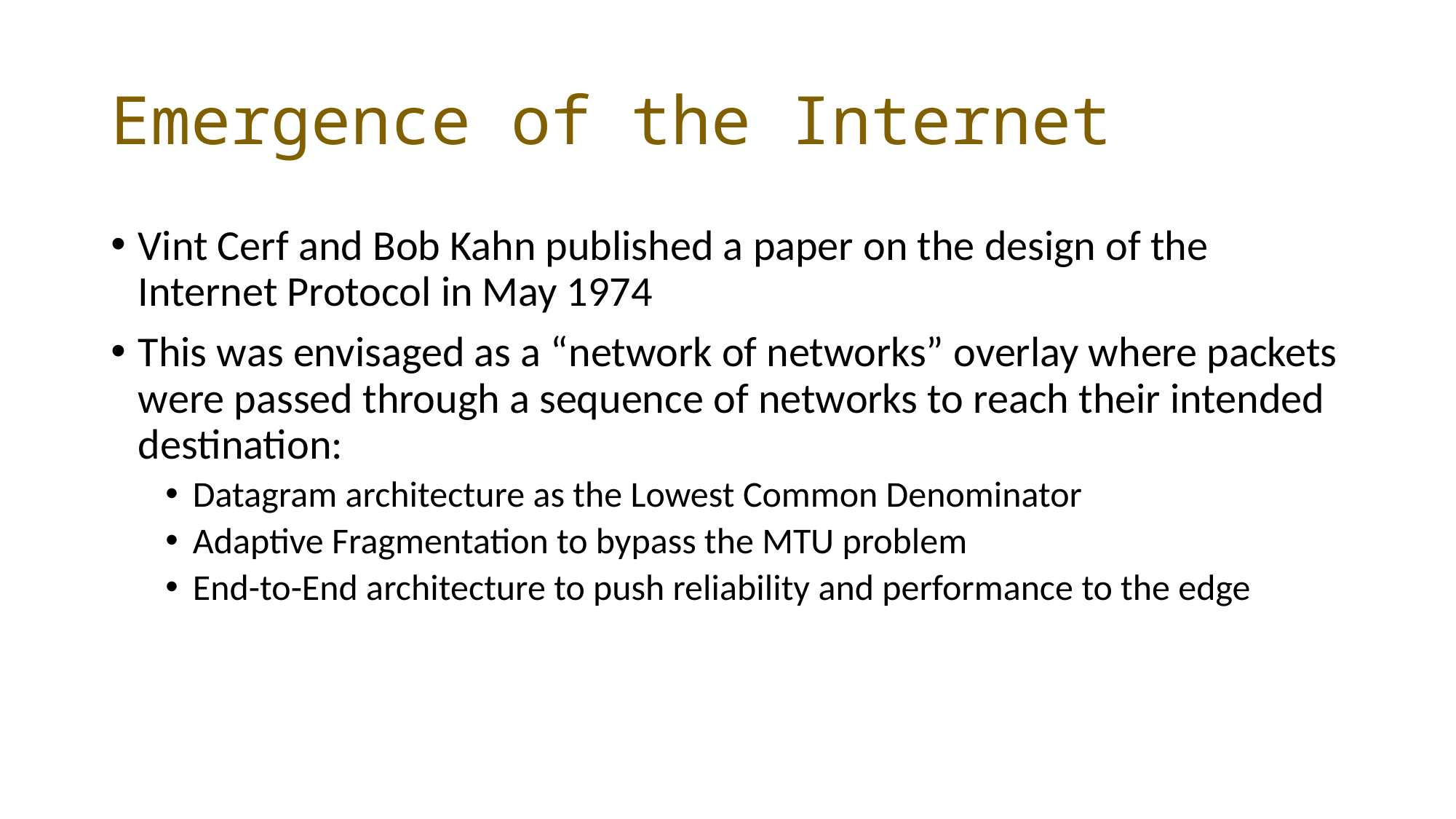

# Emergence of the Internet
Vint Cerf and Bob Kahn published a paper on the design of the Internet Protocol in May 1974
This was envisaged as a “network of networks” overlay where packets were passed through a sequence of networks to reach their intended destination:
Datagram architecture as the Lowest Common Denominator
Adaptive Fragmentation to bypass the MTU problem
End-to-End architecture to push reliability and performance to the edge